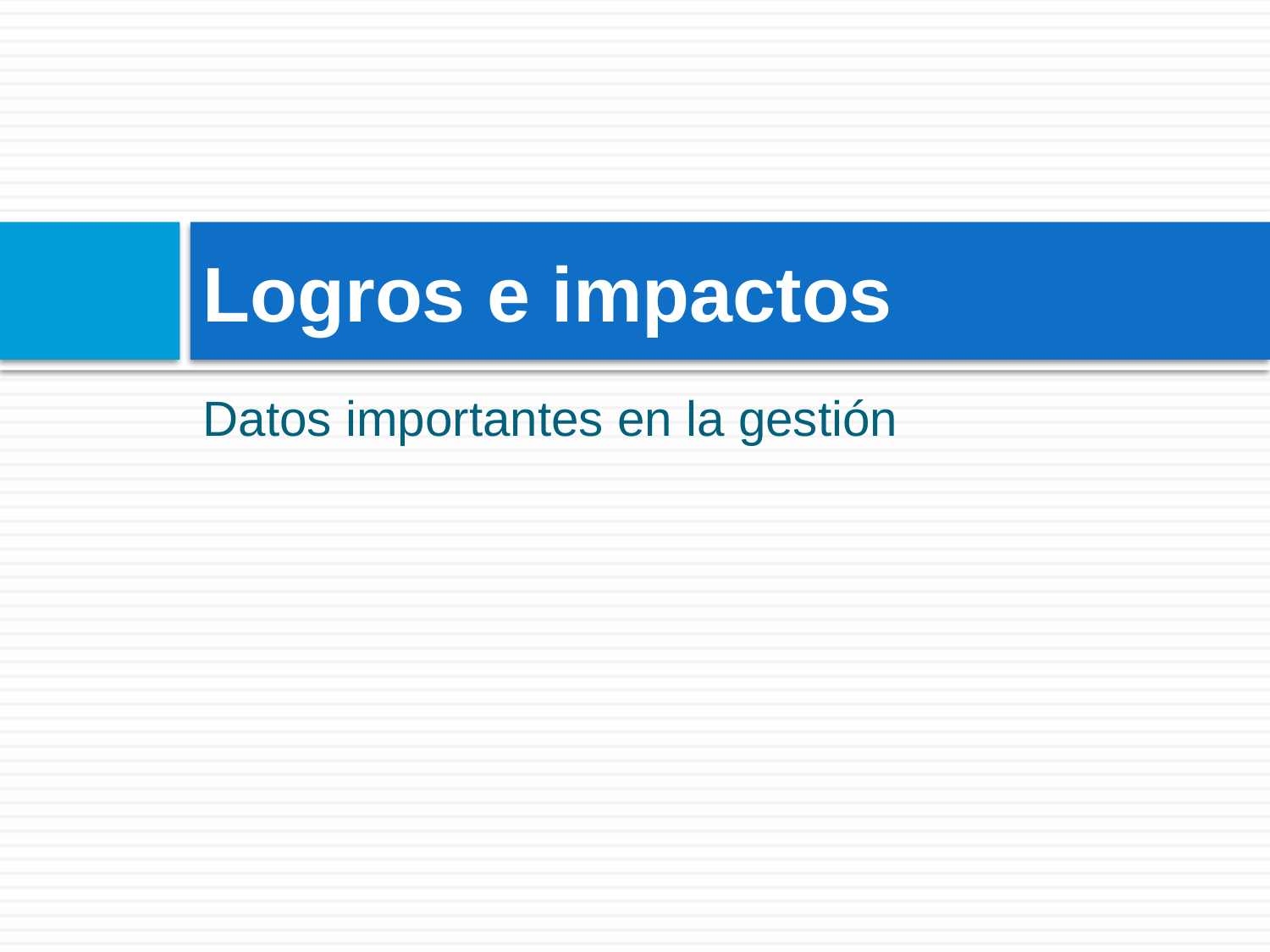

# Logros e impactos
Datos importantes en la gestión